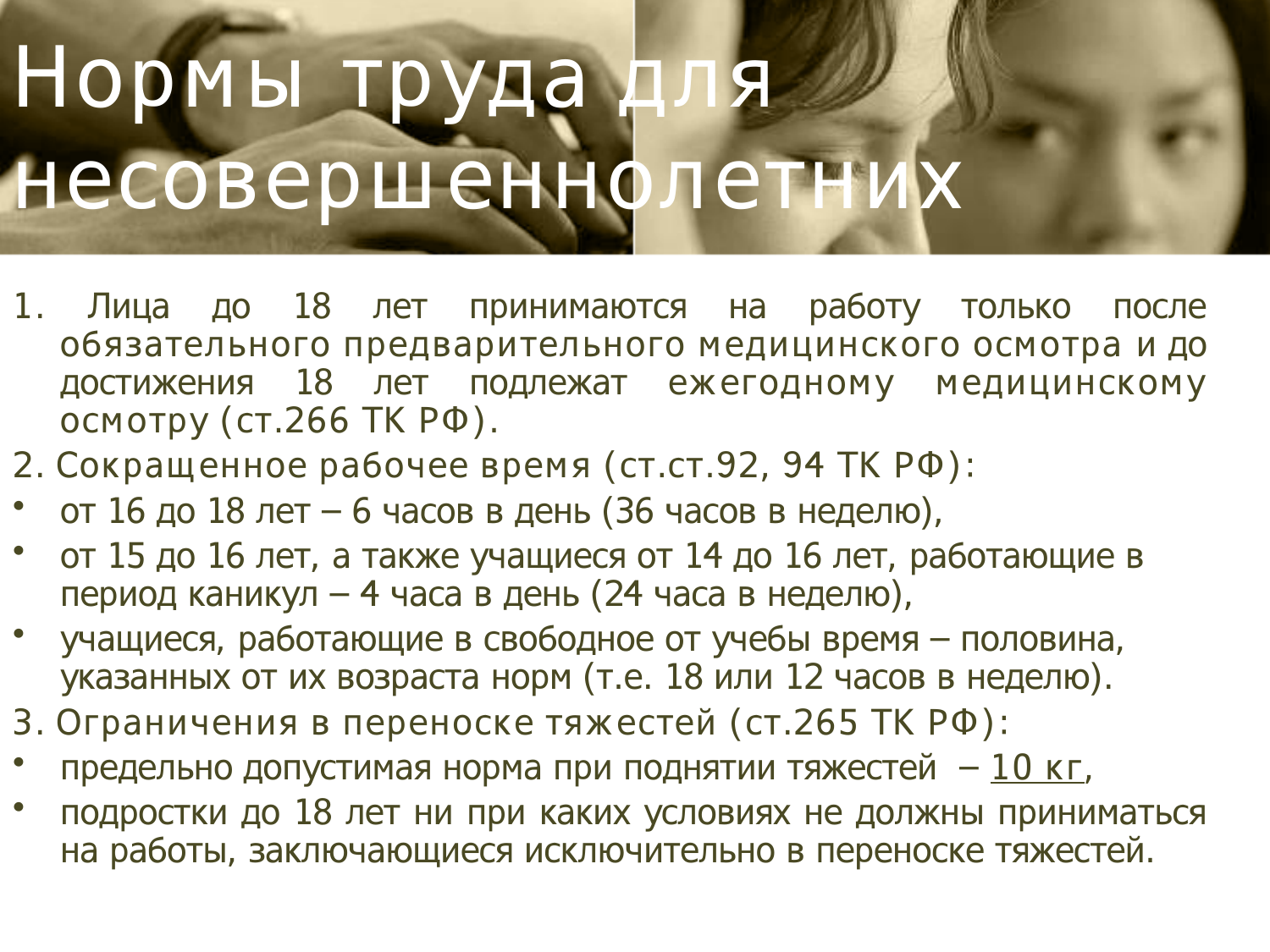

Нормы труда для несовершеннолетних
1. Лица до 18 лет принимаются на работу только после обязательного предварительного медицинского осмотра и до достижения 18 лет подлежат ежегодному медицинскому осмотру (ст.266 ТК РФ).
2. Сокращенное рабочее время (ст.ст.92, 94 ТК РФ):
от 16 до 18 лет – 6 часов в день (36 часов в неделю),
от 15 до 16 лет, а также учащиеся от 14 до 16 лет, работающие в период каникул – 4 часа в день (24 часа в неделю),
учащиеся, работающие в свободное от учебы время – половина, указанных от их возраста норм (т.е. 18 или 12 часов в неделю).
3. Ограничения в переноске тяжестей (ст.265 ТК РФ):
предельно допустимая норма при поднятии тяжестей  – 10 кг,
подростки до 18 лет ни при каких условиях не должны приниматься на работы, заключающиеся исключительно в переноске тяжестей.